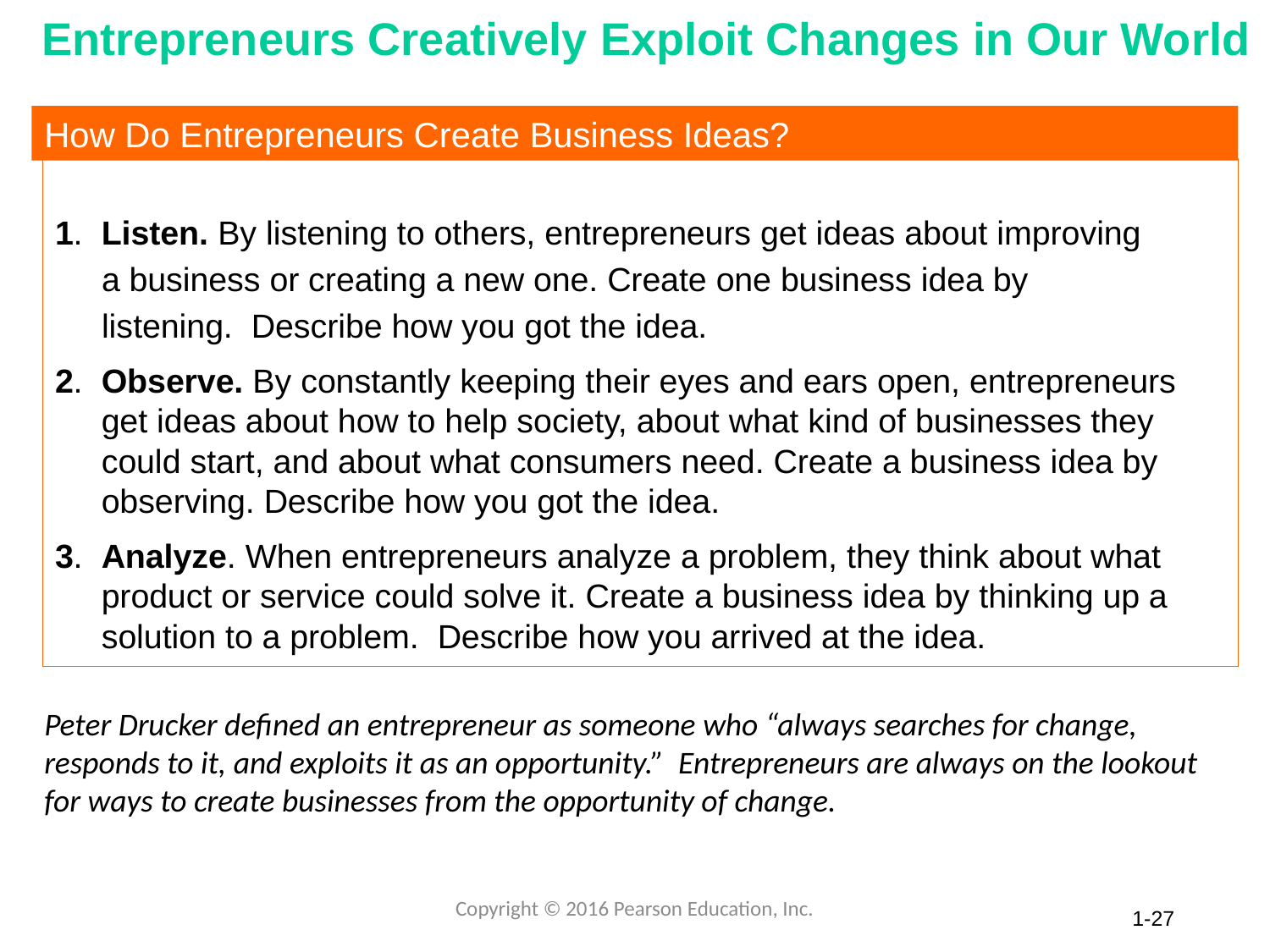

# Entrepreneurs Creatively Exploit Changes in Our World
How Do Entrepreneurs Create Business Ideas?

1.  Listen. By listening to others, entrepreneurs get ideas about improving
     a business or creating a new one. Create one business idea by
     listening.  Describe how you got the idea.

2.  Observe. By constantly keeping their eyes and ears open, entrepreneurs
     get ideas about how to help society, about what kind of businesses they
     could start, and about what consumers need. Create a business idea by
     observing. Describe how you got the idea.

3.  Analyze. When entrepreneurs analyze a problem, they think about what
     product or service could solve it. Create a business idea by thinking up a
     solution to a problem.  Describe how you arrived at the idea.

Peter Drucker defined an entrepreneur as someone who “always searches for change, responds to it, and exploits it as an opportunity.”  Entrepreneurs are always on the lookout for ways to create businesses from the opportunity of change.
Copyright © 2016 Pearson Education, Inc.